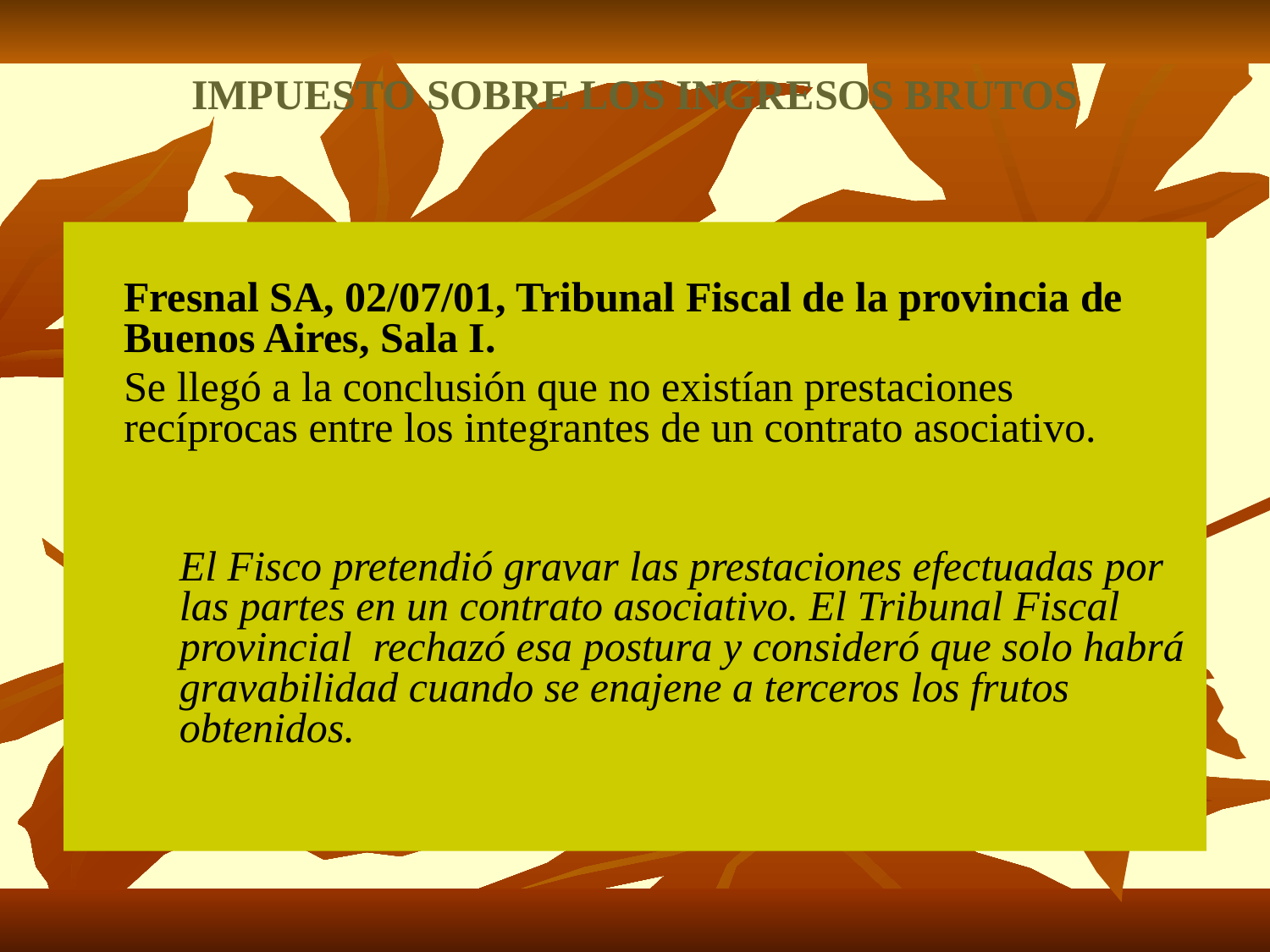

# IMPUESTO SOBRE LOS INGRESOS BRUTOS

	Fresnal SA, 02/07/01, Tribunal Fiscal de la provincia de Buenos Aires, Sala I.
	Se llegó a la conclusión que no existían prestaciones recíprocas entre los integrantes de un contrato asociativo.

	El Fisco pretendió gravar las prestaciones efectuadas por las partes en un contrato asociativo. El Tribunal Fiscal provincial  rechazó esa postura y consideró que solo habrá gravabilidad cuando se enajene a terceros los frutos obtenidos.